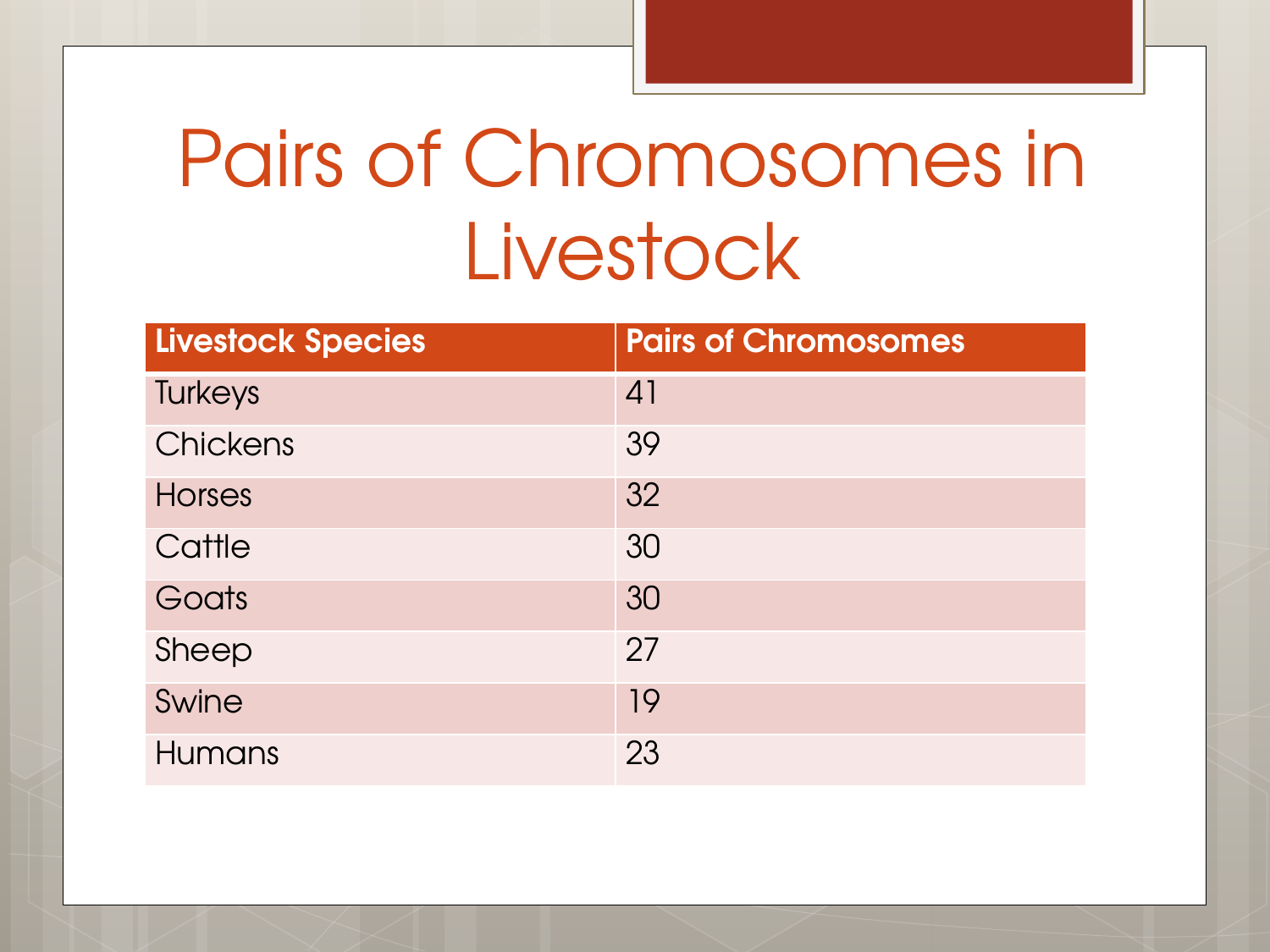

# Pairs of Chromosomes in Livestock
| Livestock Species | Pairs of Chromosomes |
| --- | --- |
| Turkeys | 41 |
| Chickens | 39 |
| Horses | 32 |
| Cattle | 30 |
| Goats | 30 |
| Sheep | 27 |
| Swine | 19 |
| Humans | 23 |